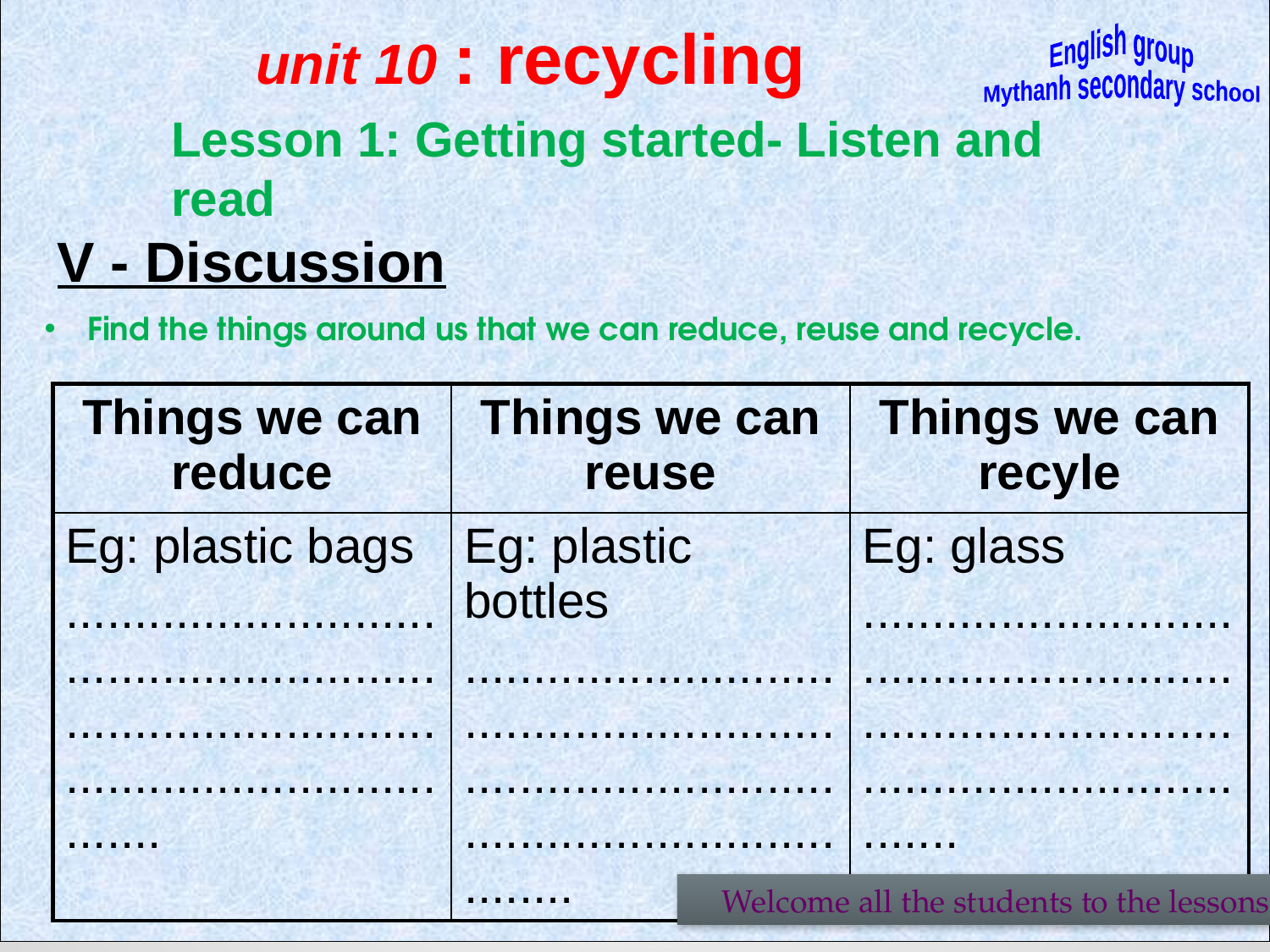

unit 10 : recycling
Lesson 1: Getting started- Listen and read
English group
Mythanh secondary school
#
V - Discussion
Find the things around us that we can reduce, reuse and recycle.
| Things we can reduce | Things we can reuse | Things we can recyle |
| --- | --- | --- |
| Eg: plastic bags ................................................................................................................... | Eg: plastic bottles .................................................................................................................... | Eg: glass ................................................................................................................... |
    Welcome all the students to the lessons of English group - My Thanh Secondary school.